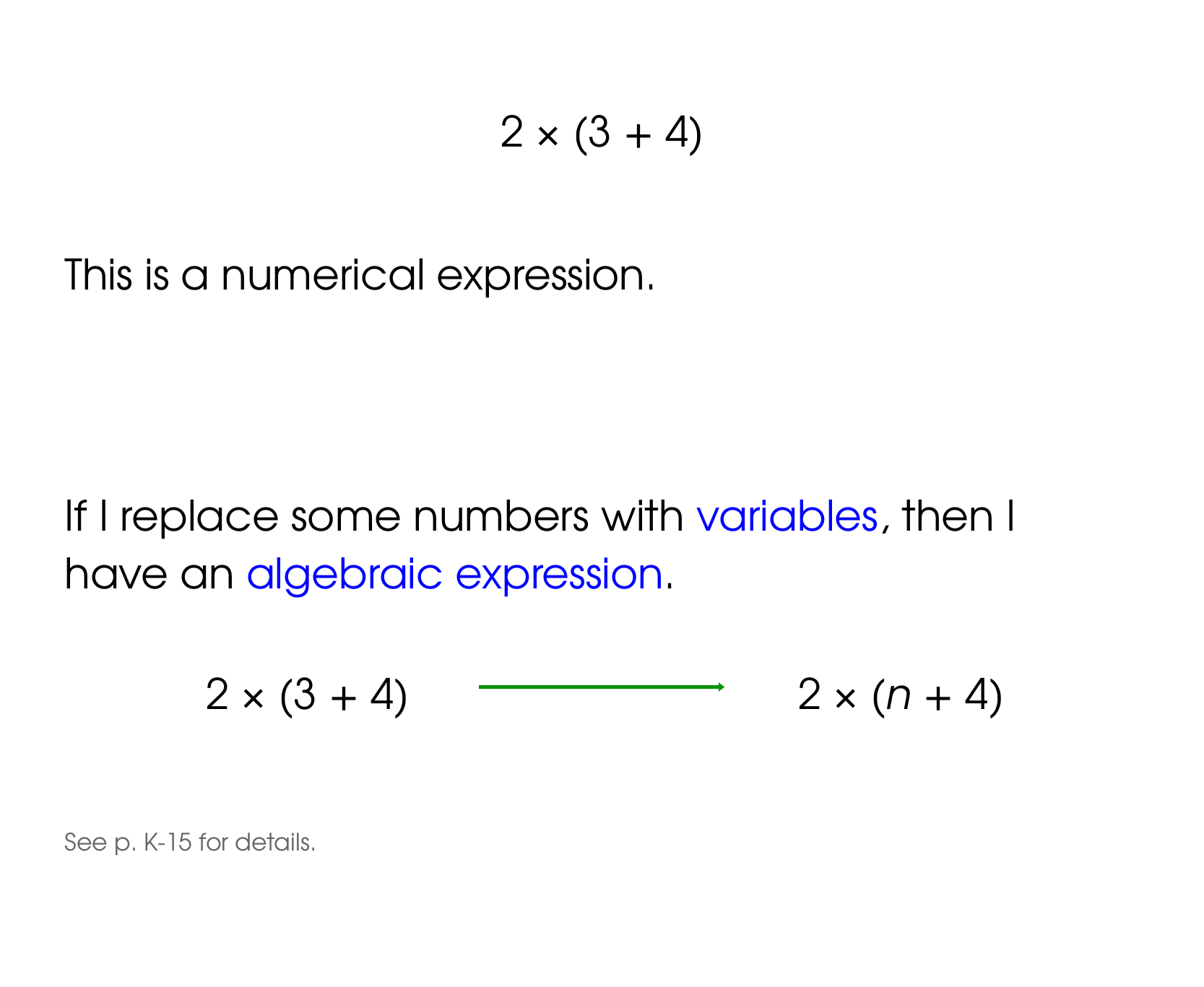

2 × (3 + 4)
This is a numerical expression.
If I replace some numbers with variables, then I have an algebraic expression.
2 × (3 + 4)
2 × (n + 4)
See p. K-15 for details.